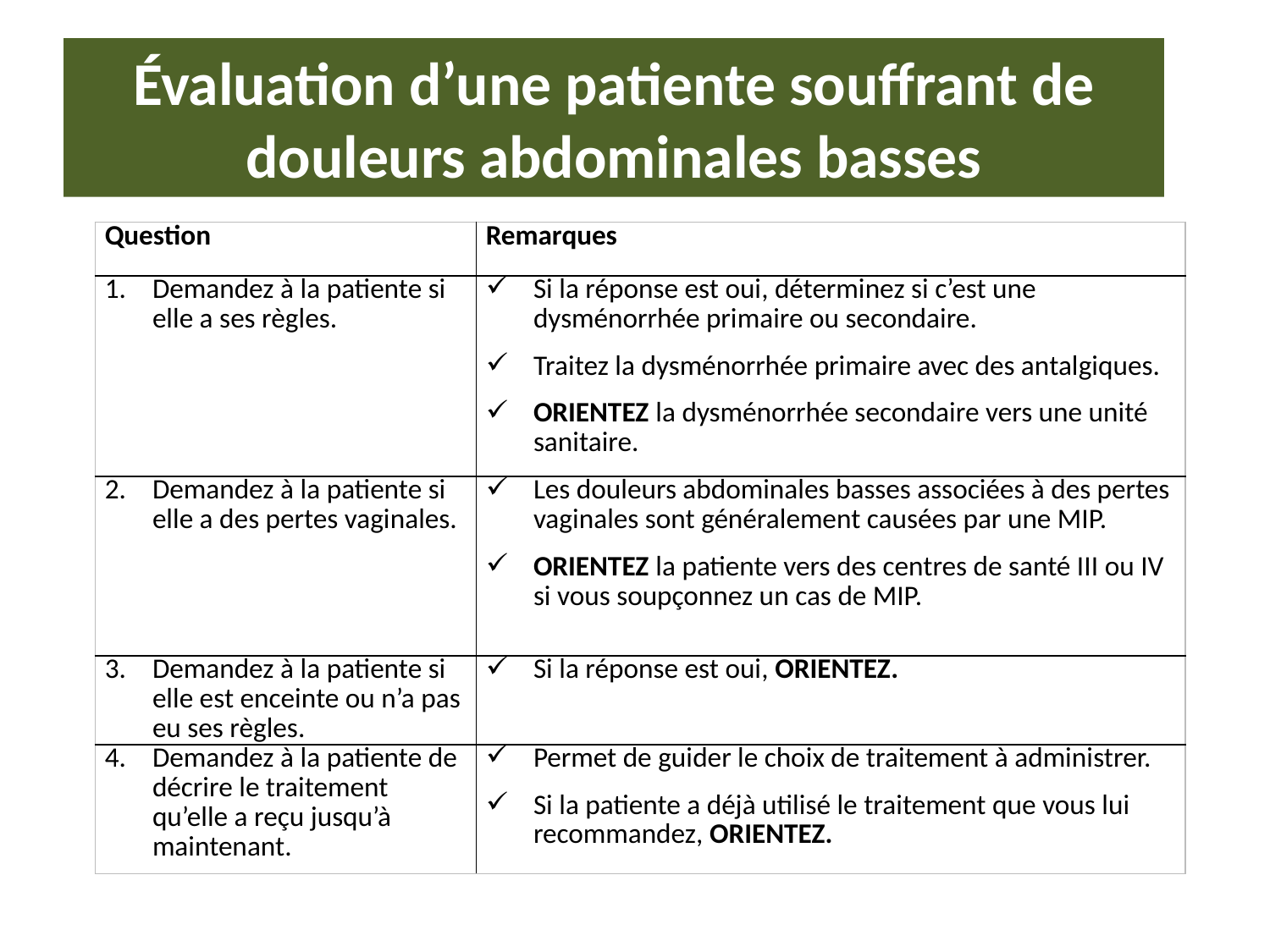

# Évaluation d’une patiente souffrant de douleurs abdominales basses
| Question | Remarques |
| --- | --- |
| Demandez à la patiente si elle a ses règles. | Si la réponse est oui, déterminez si c’est une dysménorrhée primaire ou secondaire. Traitez la dysménorrhée primaire avec des antalgiques. ORIENTEZ la dysménorrhée secondaire vers une unité sanitaire. |
| Demandez à la patiente si elle a des pertes vaginales. | Les douleurs abdominales basses associées à des pertes vaginales sont généralement causées par une MIP. ORIENTEZ la patiente vers des centres de santé III ou IV si vous soupçonnez un cas de MIP. |
| Demandez à la patiente si elle est enceinte ou n’a pas eu ses règles. | Si la réponse est oui, ORIENTEZ. |
| Demandez à la patiente de décrire le traitement qu’elle a reçu jusqu’à maintenant. | Permet de guider le choix de traitement à administrer. Si la patiente a déjà utilisé le traitement que vous lui recommandez, ORIENTEZ. |